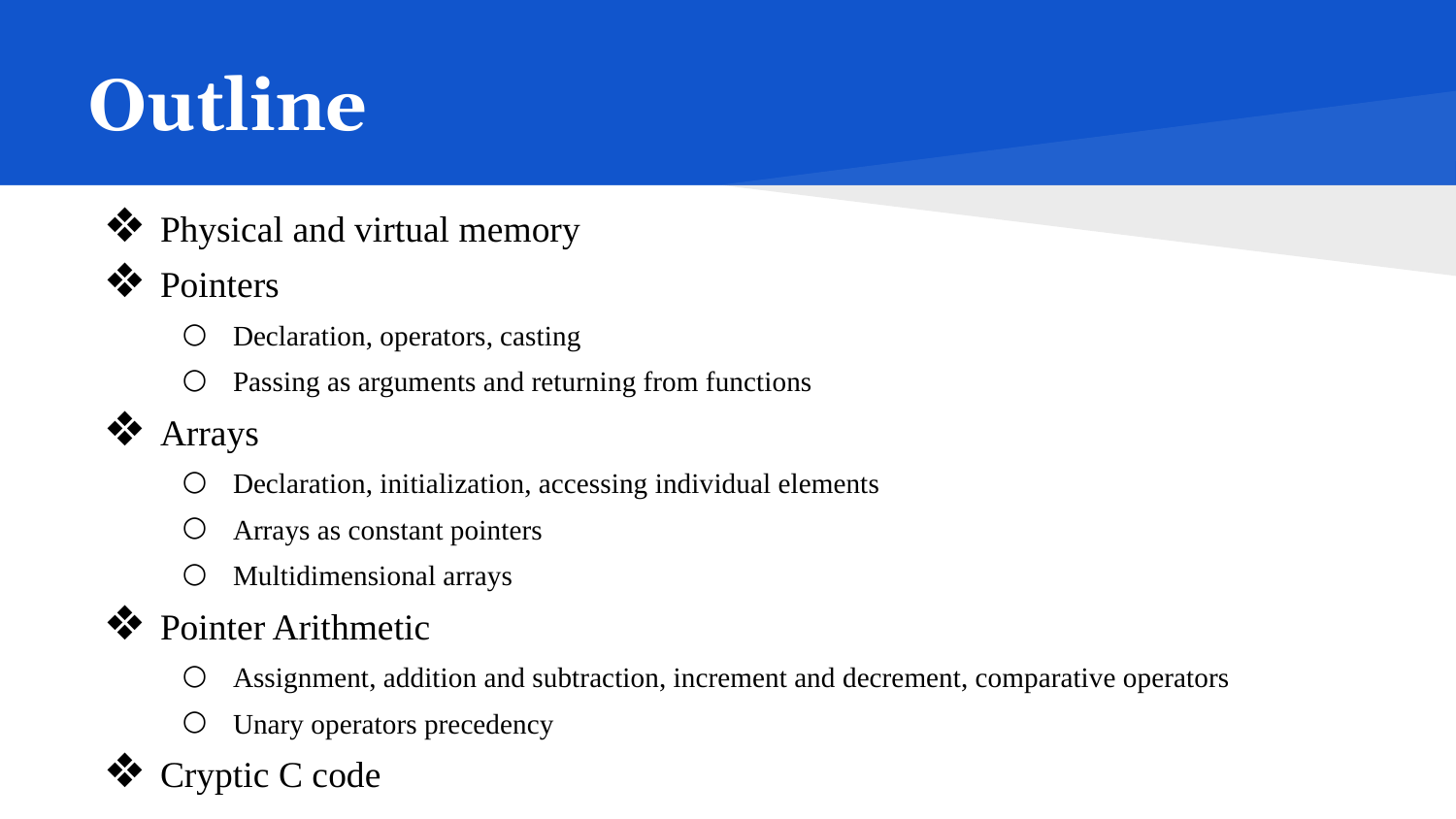

# Outline
Physical and virtual memory
Pointers
Declaration, operators, casting
Passing as arguments and returning from functions
Arrays
Declaration, initialization, accessing individual elements
Arrays as constant pointers
Multidimensional arrays
Pointer Arithmetic
Assignment, addition and subtraction, increment and decrement, comparative operators
Unary operators precedency
Cryptic C code